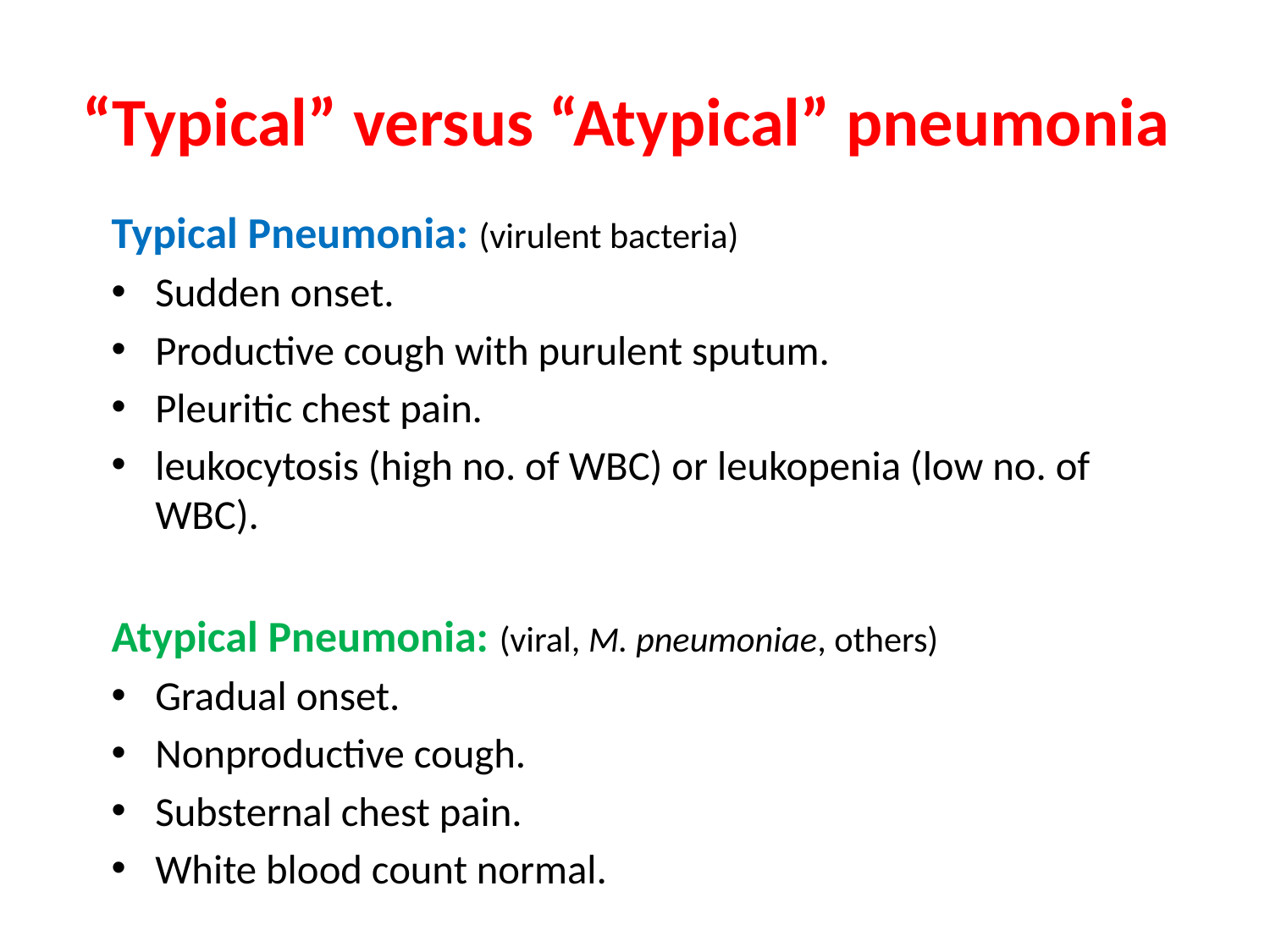

# “Typical” versus “Atypical” pneumonia
Typical Pneumonia: (virulent bacteria)
Sudden onset.
Productive cough with purulent sputum.
Pleuritic chest pain.
leukocytosis (high no. of WBC) or leukopenia (low no. of WBC).

Atypical Pneumonia: (viral, M. pneumoniae, others)
Gradual onset.
Nonproductive cough.
Substernal chest pain.
White blood count normal.